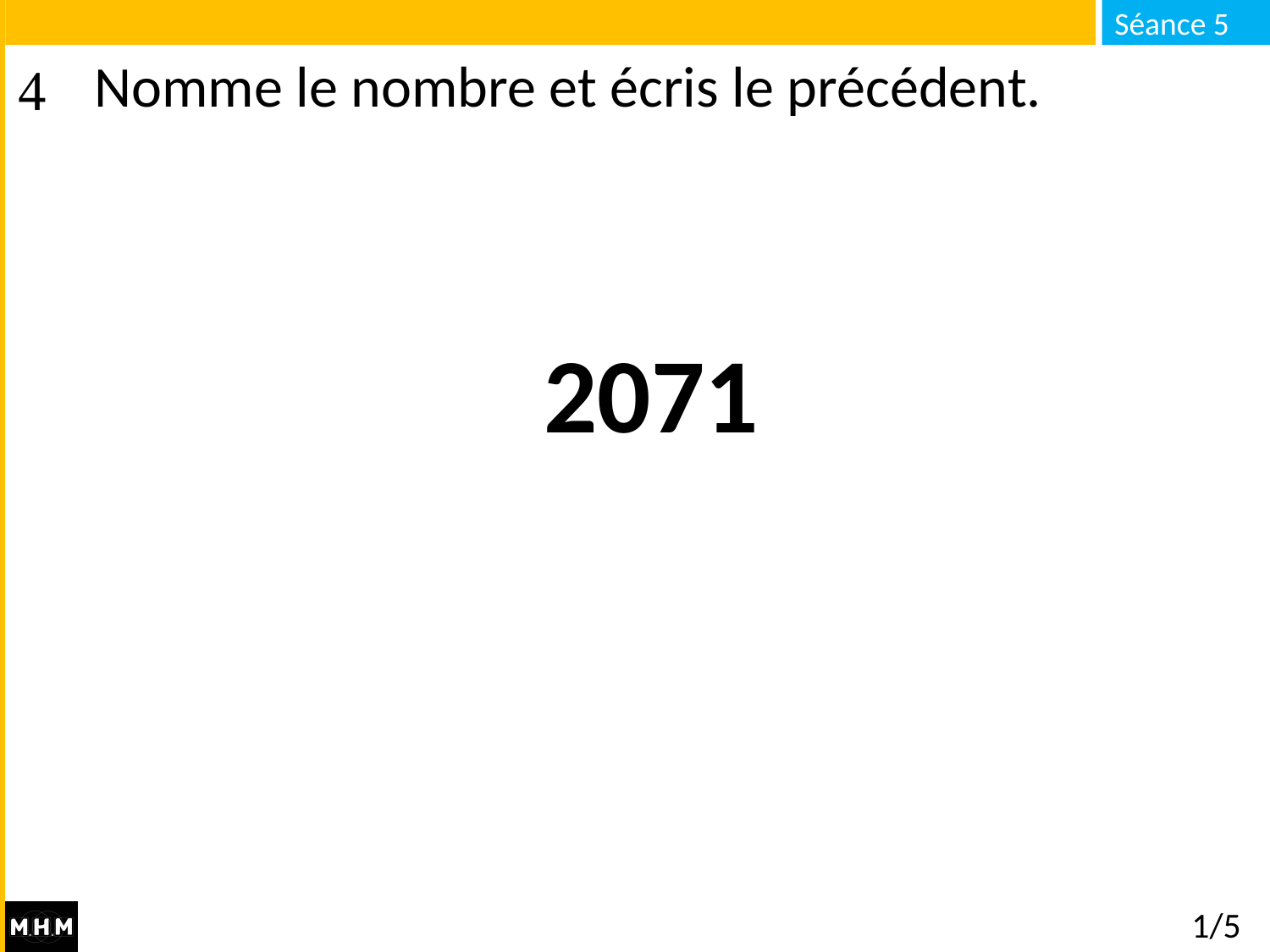

# Nomme le nombre et écris le précédent.
2071
1/5